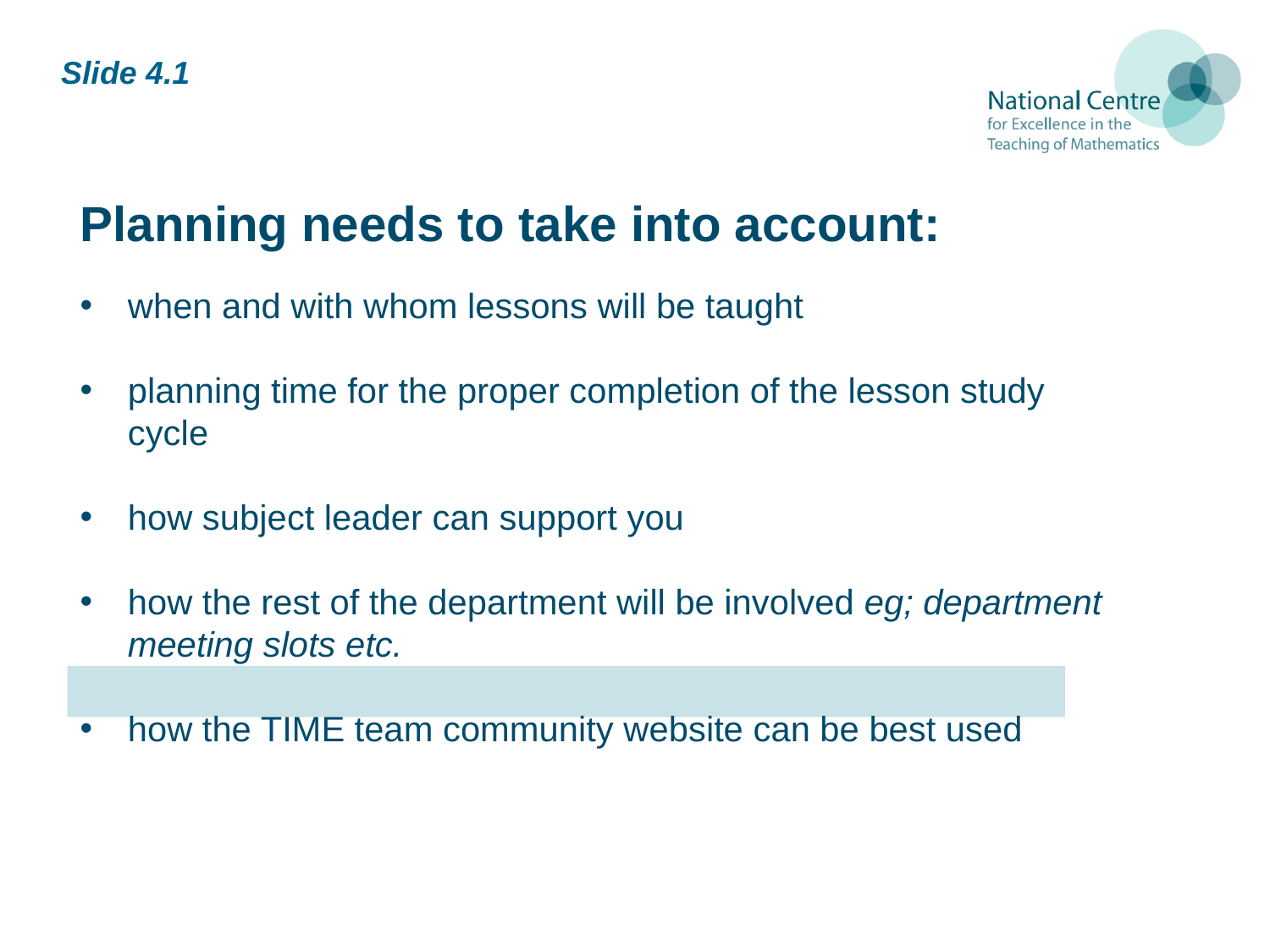

Slide 4.1
Planning needs to take into account:
when and with whom lessons will be taught
planning time for the proper completion of the lesson study cycle
how subject leader can support you
how the rest of the department will be involved eg; department meeting slots etc.
how the TIME team community website can be best used